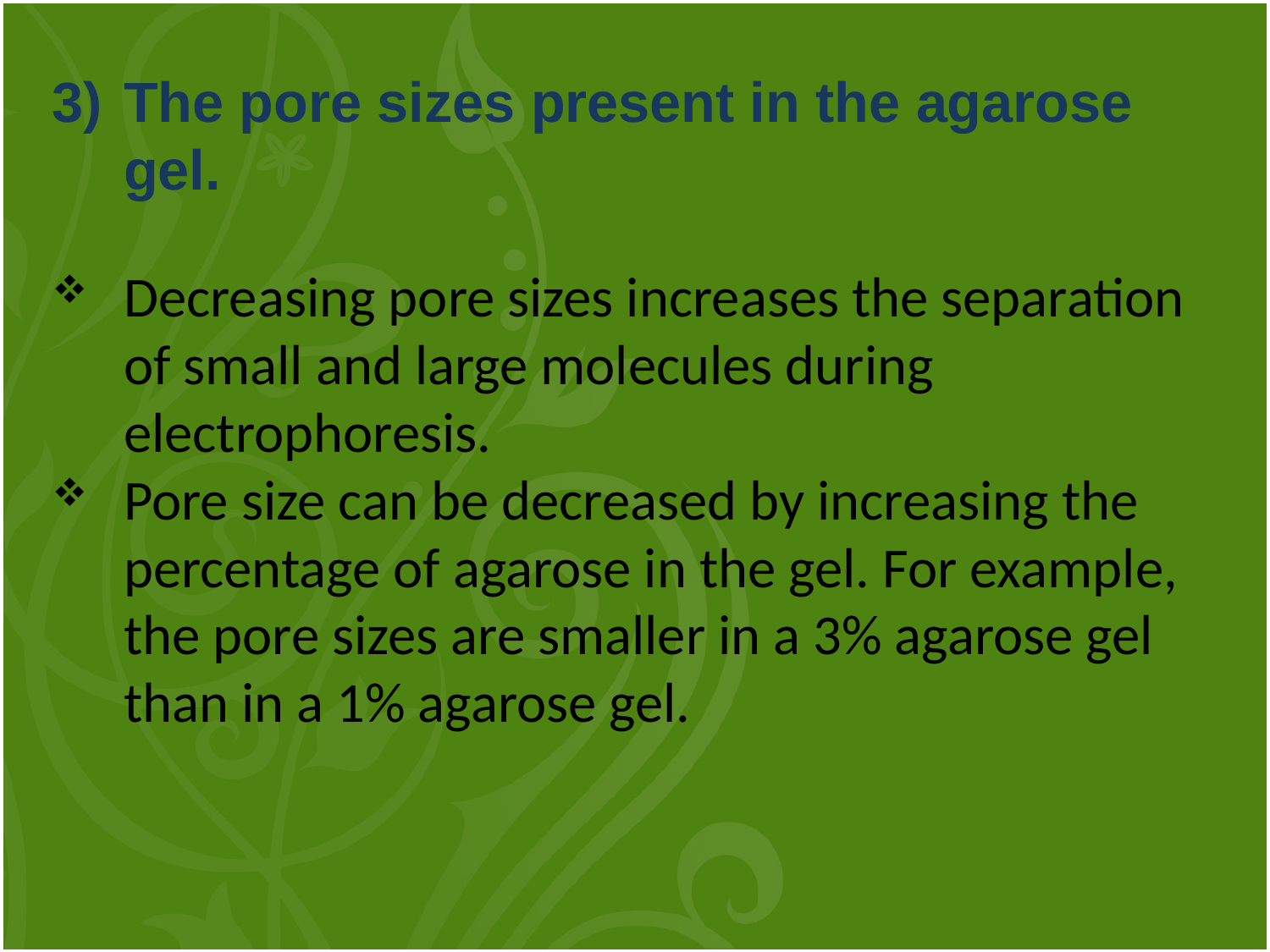

The pore sizes present in the agarose gel.

Decreasing pore sizes increases the separation of small and large molecules during electrophoresis.
Pore size can be decreased by increasing the percentage of agarose in the gel. For example, the pore sizes are smaller in a 3% agarose gel than in a 1% agarose gel.